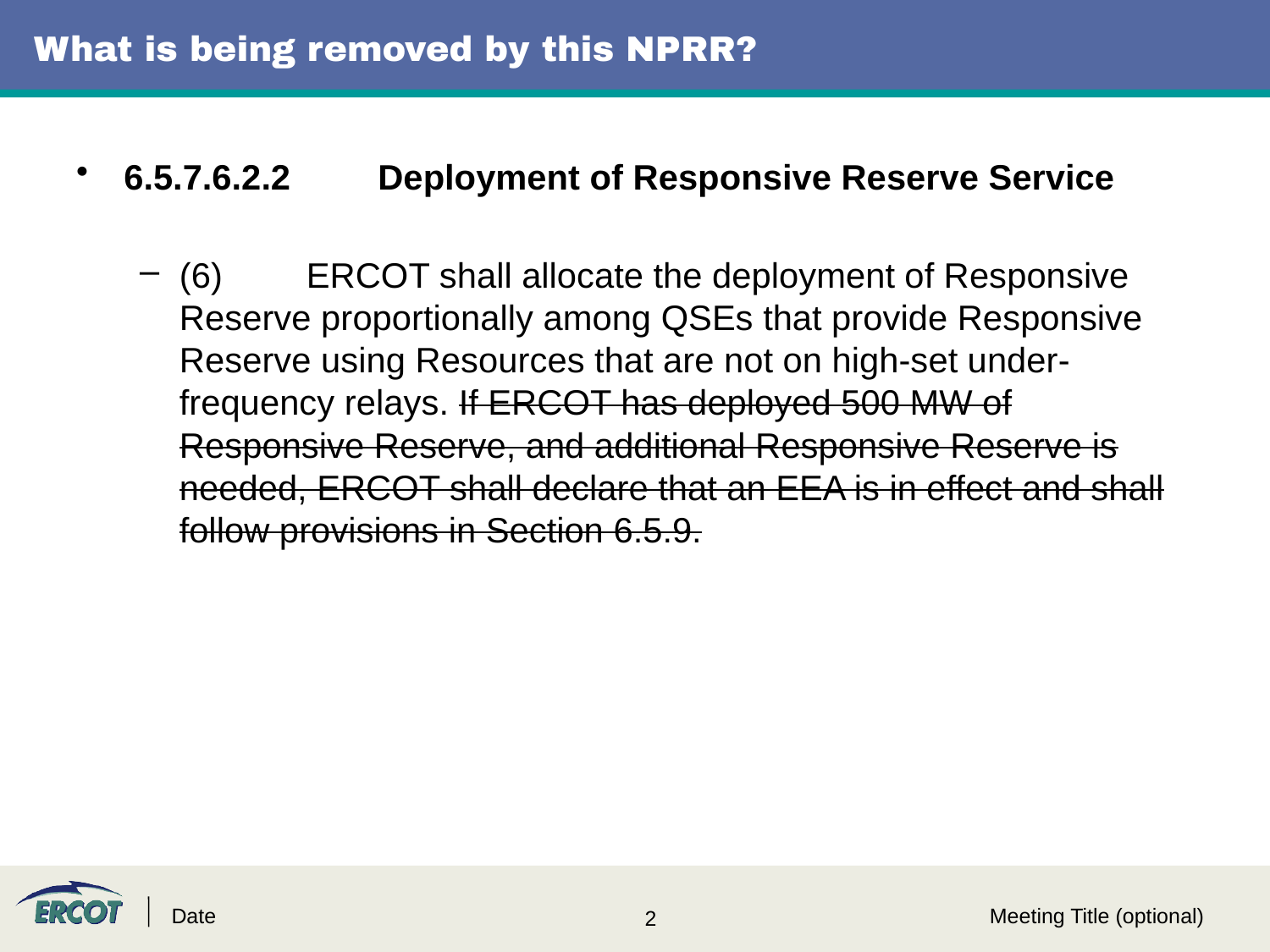

# What is being removed by this NPRR?
6.5.7.6.2.2	Deployment of Responsive Reserve Service

(6)	ERCOT shall allocate the deployment of Responsive Reserve proportionally among QSEs that provide Responsive Reserve using Resources that are not on high-set under-frequency relays. If ERCOT has deployed 500 MW of Responsive Reserve, and additional Responsive Reserve is needed, ERCOT shall declare that an EEA is in effect and shall follow provisions in Section 6.5.9.
Date
Meeting Title (optional)